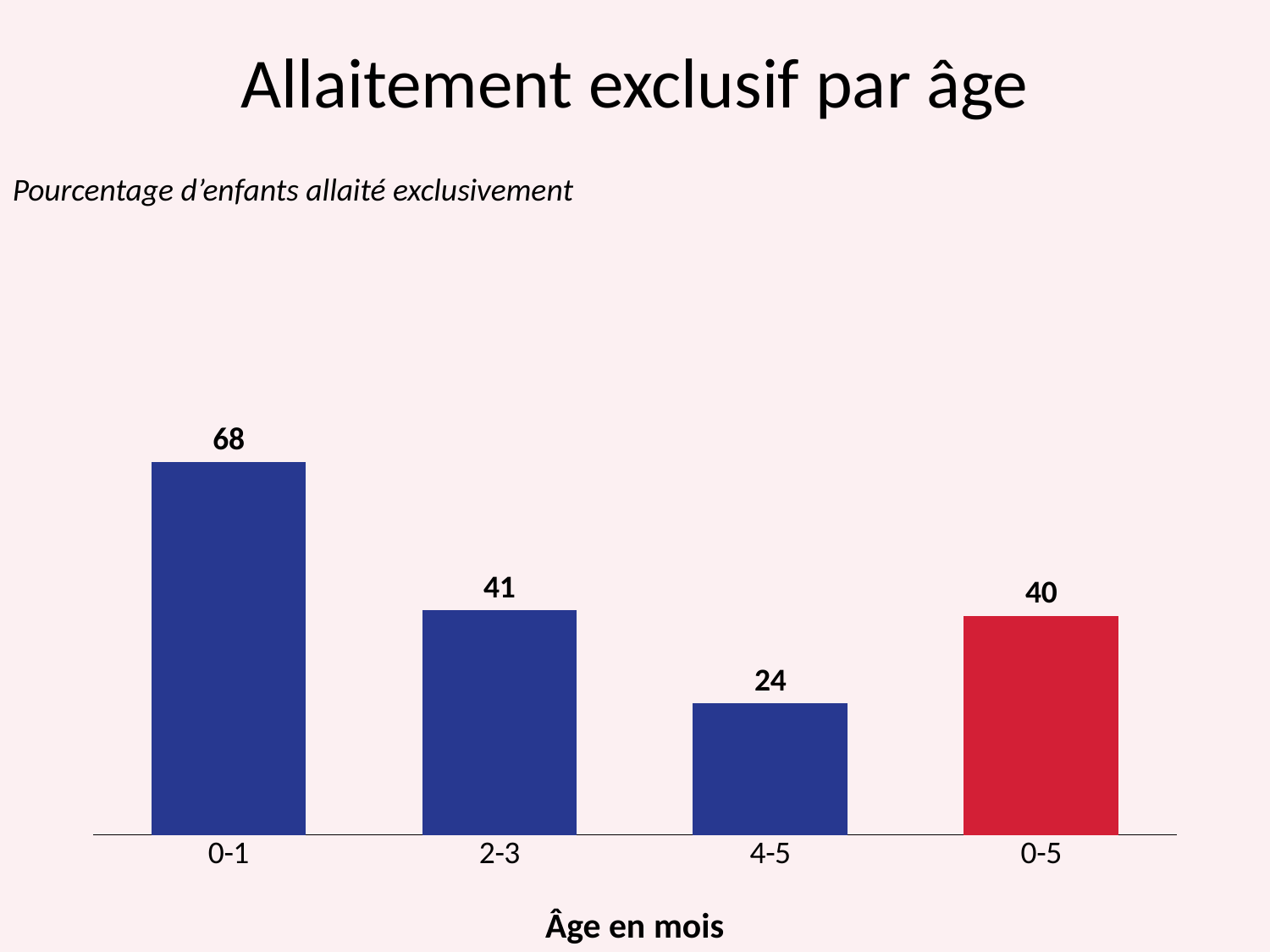

# Allaitement exclusif par âge
Pourcentage d’enfants allaité exclusivement

### Chart

| Category | 11 |
|---|---|
| 0-1 | 68.0 |
| 2-3 | 41.0 |
| 4-5 | 24.0 |
| 0-5 | 40.0 |
Âge en mois